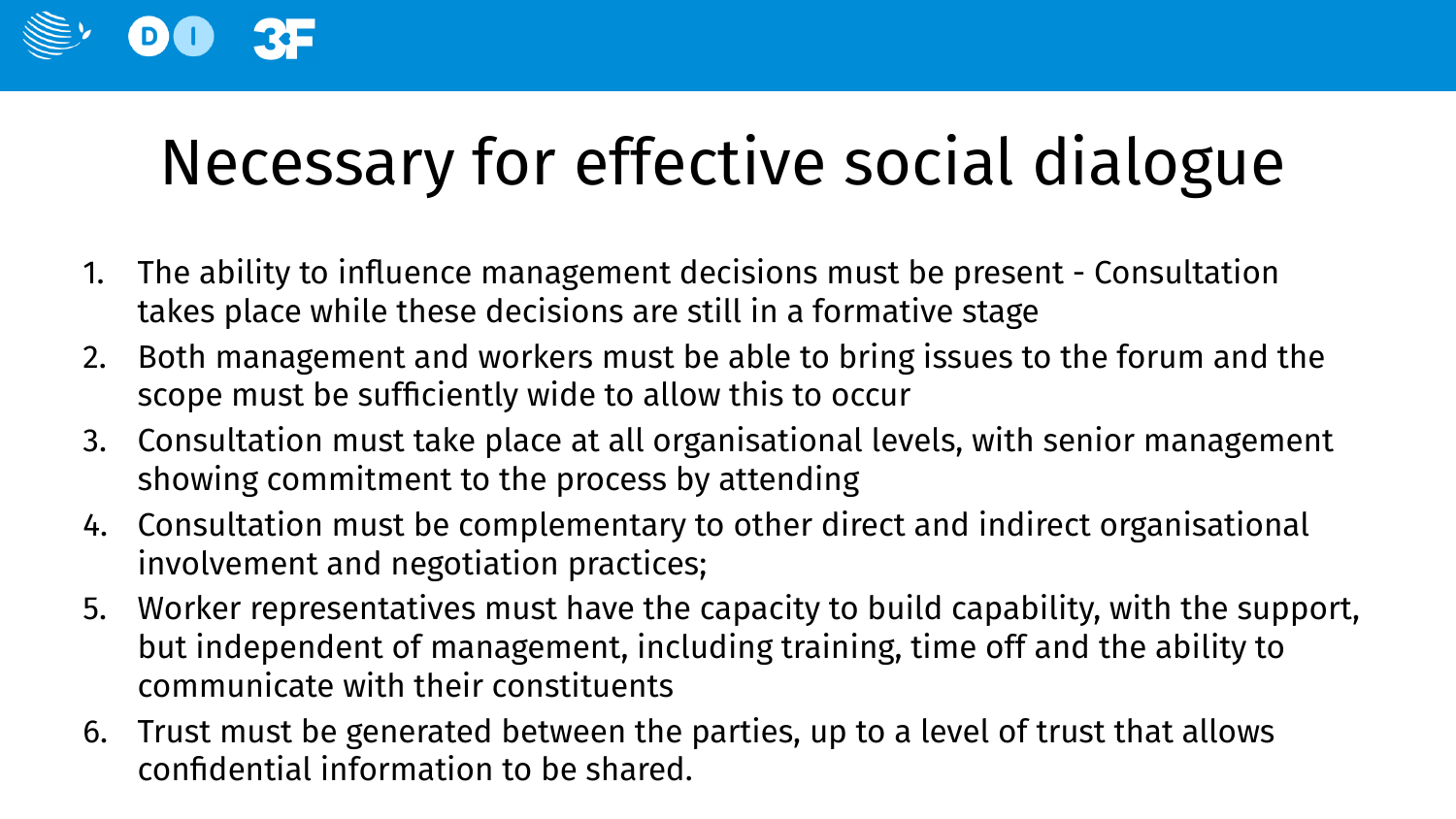

# Necessary for effective social dialogue
The ability to inﬂuence management decisions must be present - Consultation takes place while these decisions are still in a formative stage
Both management and workers must be able to bring issues to the forum and the scope must be sufficiently wide to allow this to occur
Consultation must take place at all organisational levels, with senior management showing commitment to the process by attending
Consultation must be complementary to other direct and indirect organisational involvement and negotiation practices;
Worker representatives must have the capacity to build capability, with the support, but independent of management, including training, time off and the ability to communicate with their constituents
Trust must be generated between the parties, up to a level of trust that allows conﬁdential information to be shared.